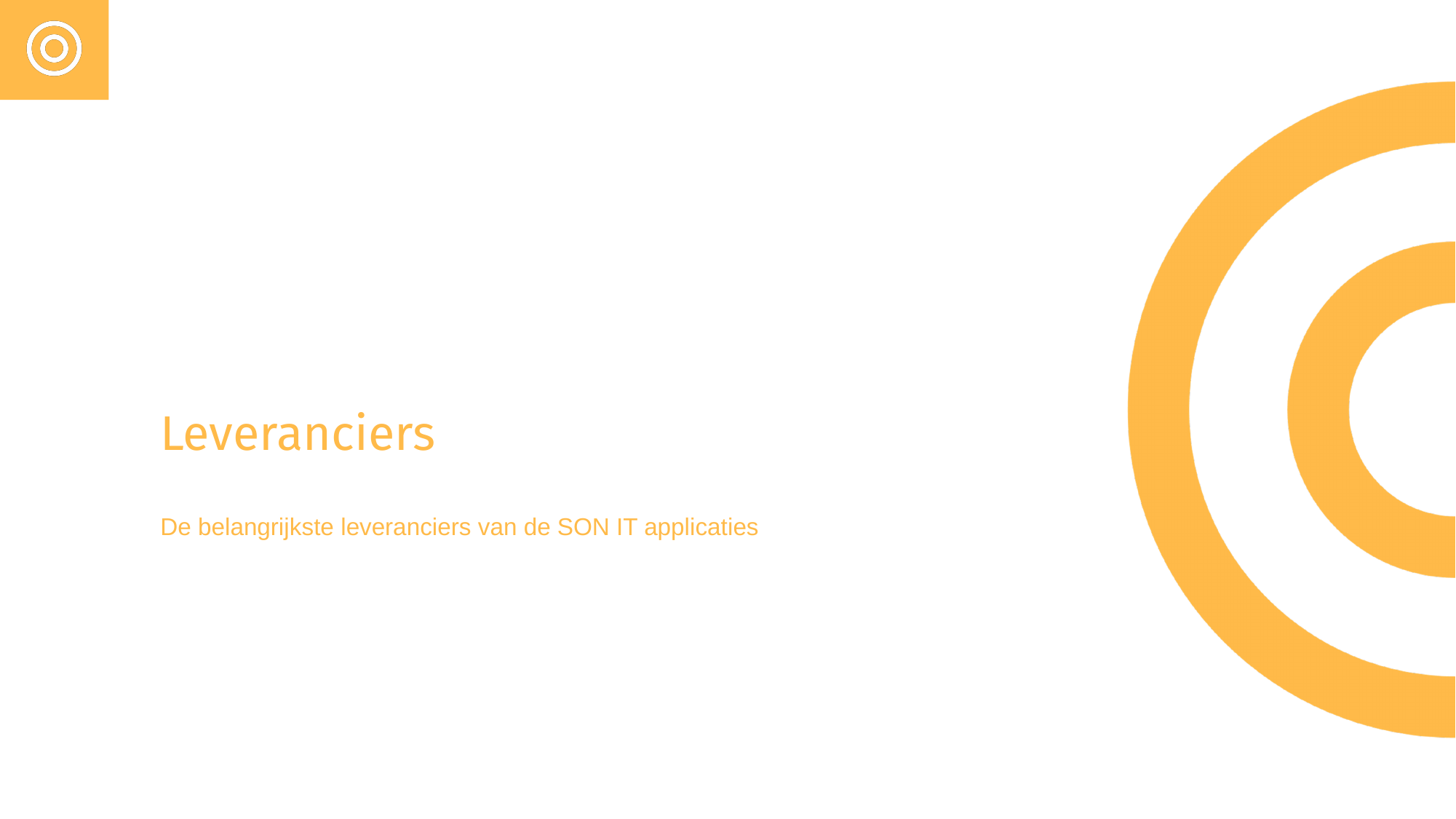

# Leveranciers
De belangrijkste leveranciers van de SON IT applicaties